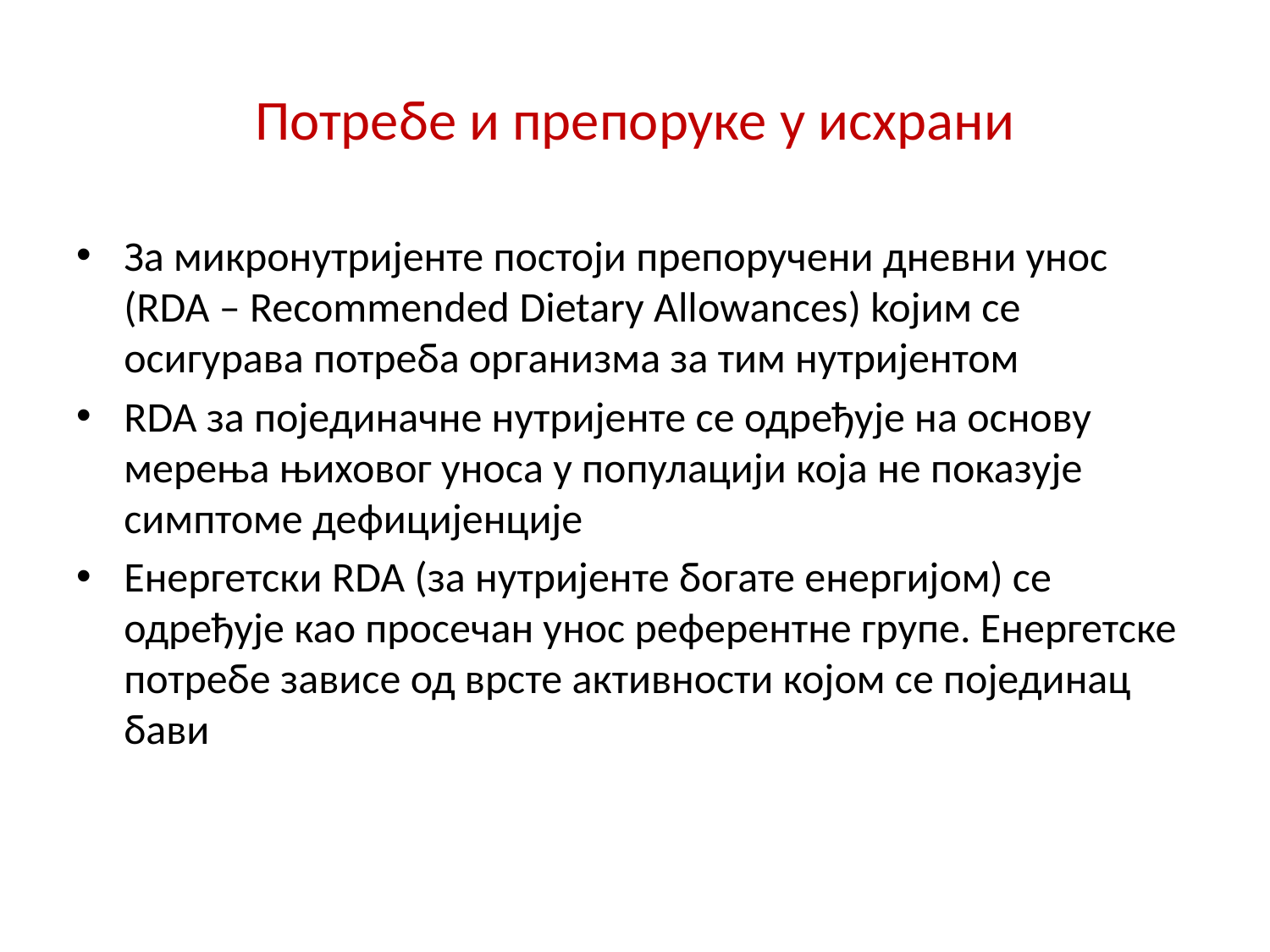

# Потребе и препоруке у исхрани
За микронутријенте постоји препоручени дневни унос (RDA – Recommended Dietary Allowances) kojим се осигурава потреба организма за тим нутријентом
RDA за појединачне нутријенте се одређује на основу мерења њиховог уноса у популацији која не показује симптоме дефицијенције
Енергетски RDA (за нутријенте богате енергијом) се одређује као просечан унос референтне групе. Енергетске потребе зависе од врсте активности којом се појединац бави